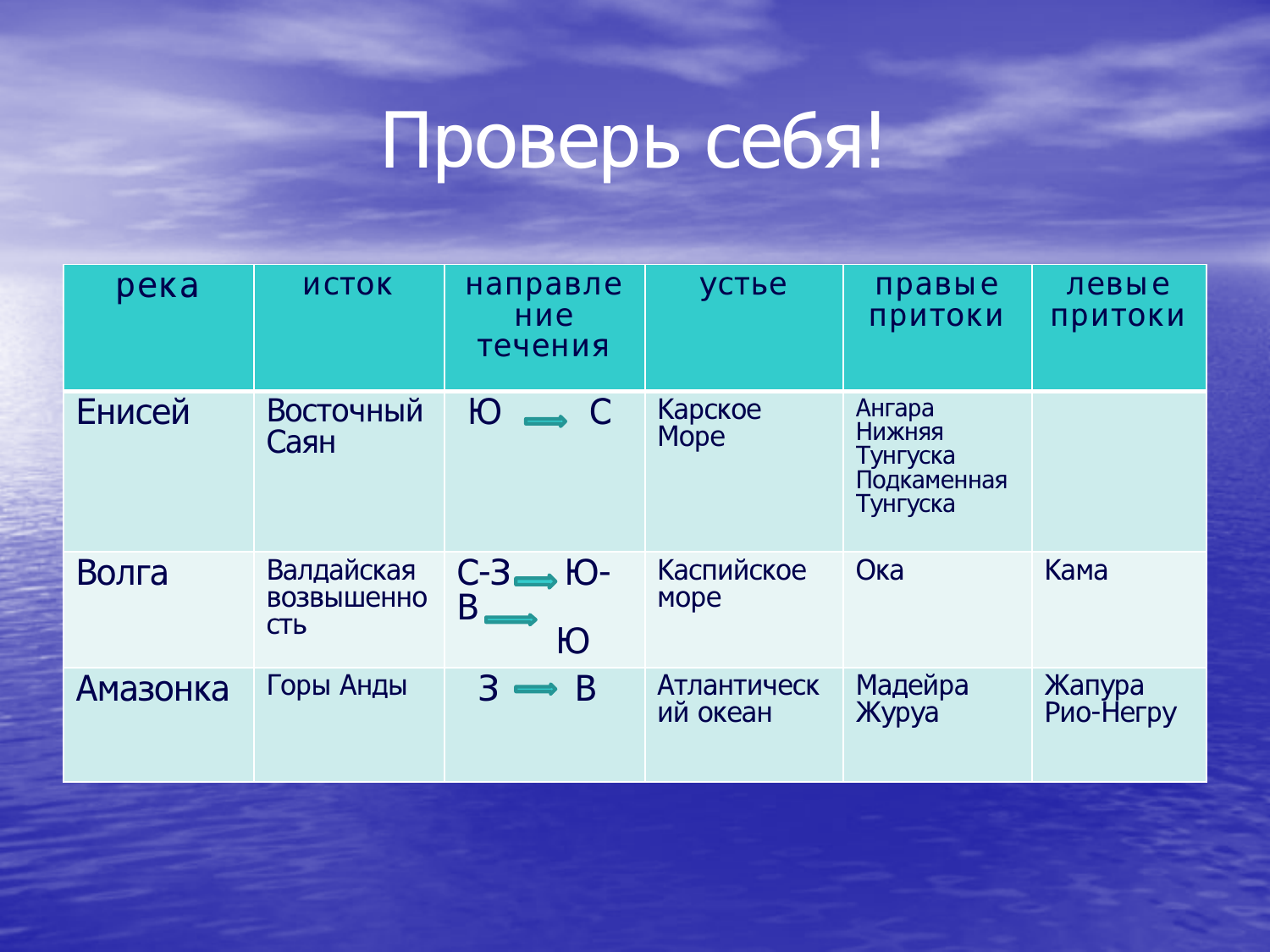

# Проверь себя!
| река | исток | направление течения | устье | правые притоки | левые притоки |
| --- | --- | --- | --- | --- | --- |
| Енисей | Восточный Саян | Ю С | Карское Море | Ангара Нижняя Тунгуска Подкаменная Тунгуска |  |
| Волга | Валдайская возвышенность | С-З Ю-В Ю | Каспийское море | Ока | Кама |
| Амазонка | Горы Анды | З В | Атлантический океан | Мадейра Журуа | Жапура Рио-Негру |